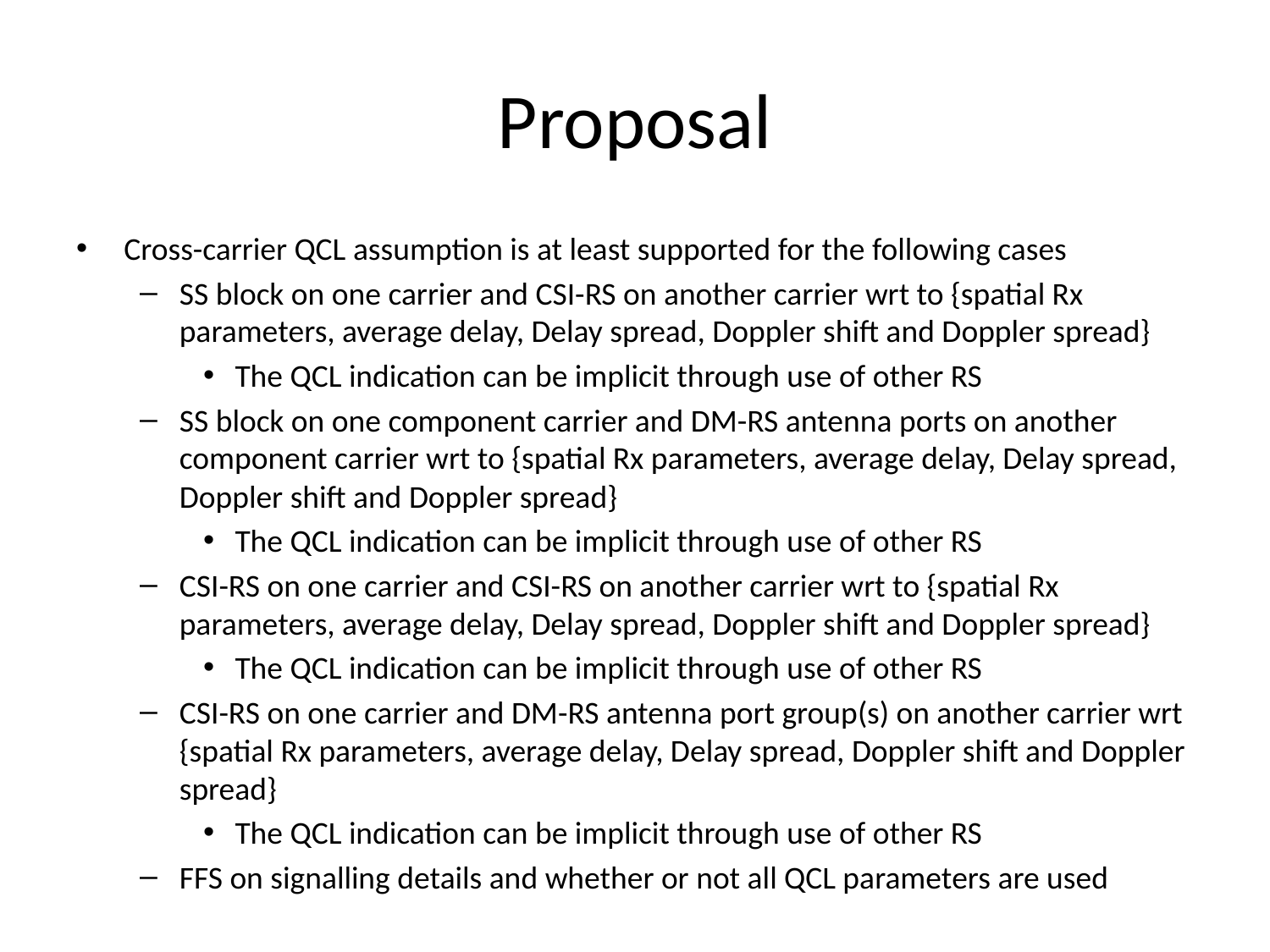

# Proposal
Cross-carrier QCL assumption is at least supported for the following cases
SS block on one carrier and CSI-RS on another carrier wrt to {spatial Rx parameters, average delay, Delay spread, Doppler shift and Doppler spread}
The QCL indication can be implicit through use of other RS
SS block on one component carrier and DM-RS antenna ports on another component carrier wrt to {spatial Rx parameters, average delay, Delay spread, Doppler shift and Doppler spread}
The QCL indication can be implicit through use of other RS
CSI-RS on one carrier and CSI-RS on another carrier wrt to {spatial Rx parameters, average delay, Delay spread, Doppler shift and Doppler spread}
The QCL indication can be implicit through use of other RS
CSI-RS on one carrier and DM-RS antenna port group(s) on another carrier wrt {spatial Rx parameters, average delay, Delay spread, Doppler shift and Doppler spread}
The QCL indication can be implicit through use of other RS
FFS on signalling details and whether or not all QCL parameters are used